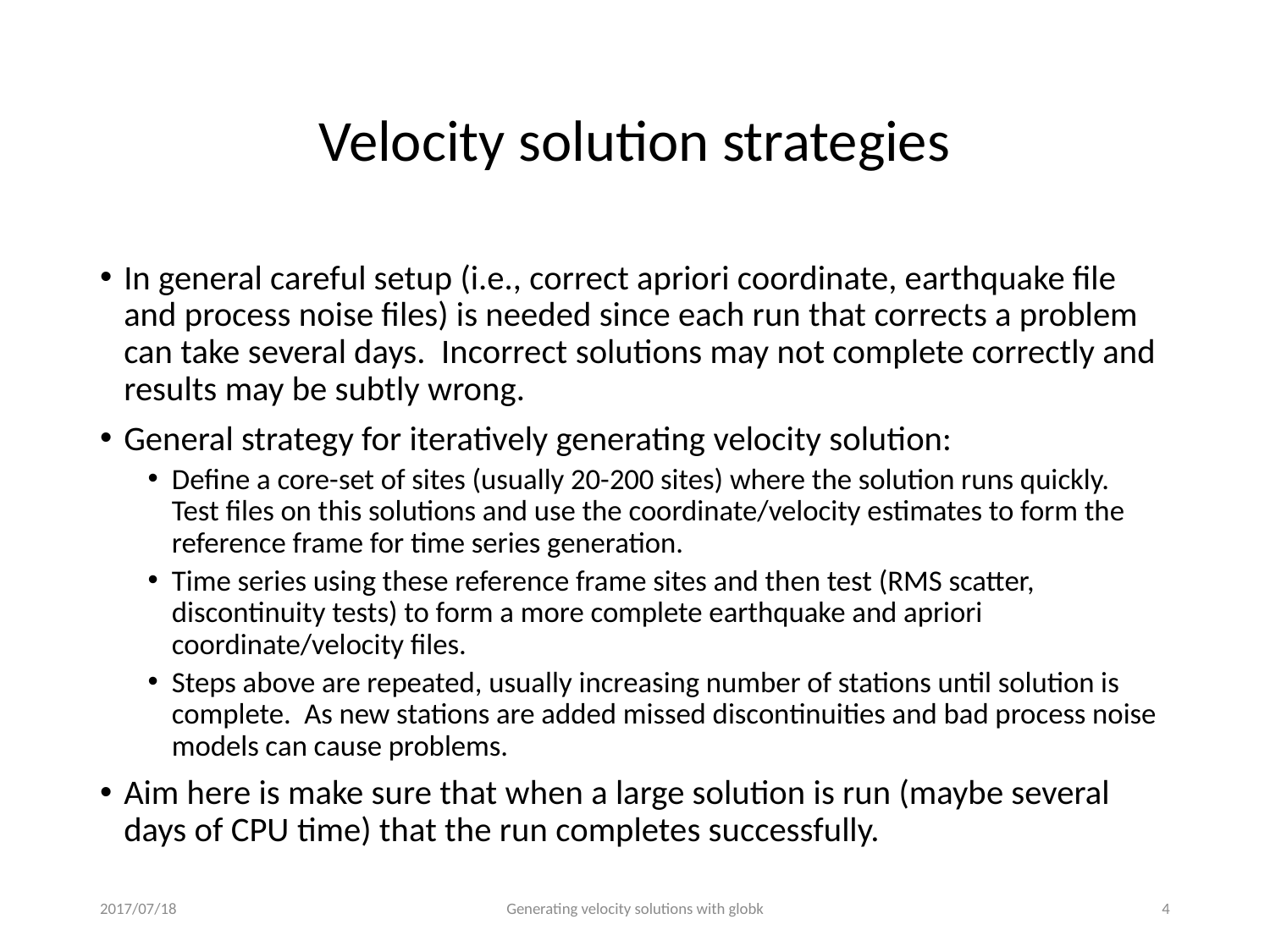

# Velocity solution strategies
In general careful setup (i.e., correct apriori coordinate, earthquake file and process noise files) is needed since each run that corrects a problem can take several days.  Incorrect solutions may not complete correctly and results may be subtly wrong.
General strategy for iteratively generating velocity solution:
Define a core-set of sites (usually 20-200 sites) where the solution runs quickly.  Test files on this solutions and use the coordinate/velocity estimates to form the reference frame for time series generation.
Time series using these reference frame sites and then test (RMS scatter, discontinuity tests) to form a more complete earthquake and apriori coordinate/velocity files.
Steps above are repeated, usually increasing number of stations until solution is complete.  As new stations are added missed discontinuities and bad process noise models can cause problems.
Aim here is make sure that when a large solution is run (maybe several days of CPU time) that the run completes successfully.
2017/07/18
Generating velocity solutions with globk
4